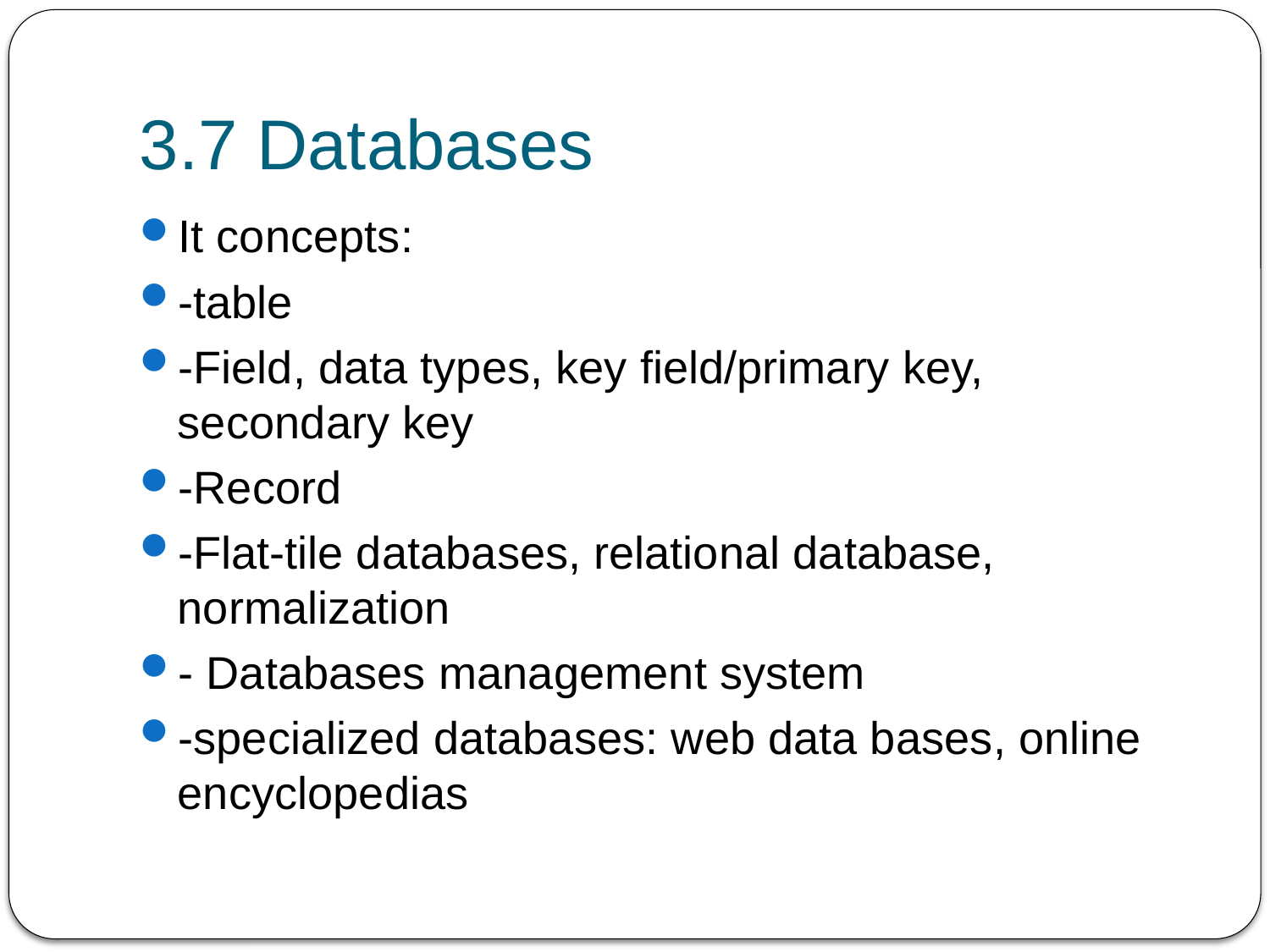

# 3.7 Databases
It concepts:
-table
-Field, data types, key field/primary key, secondary key
-Record
-Flat-tile databases, relational database, normalization
- Databases management system
-specialized databases: web data bases, online encyclopedias